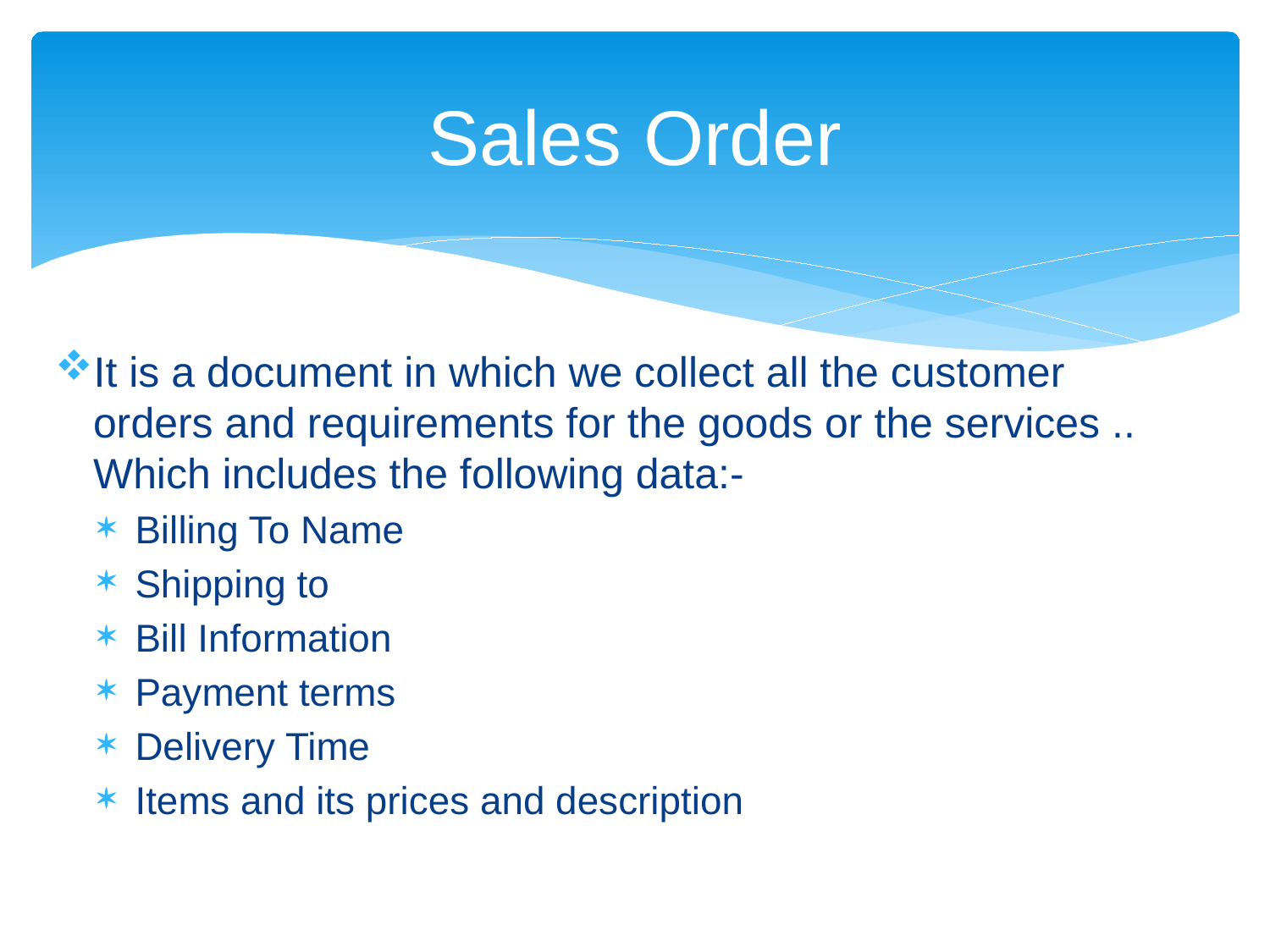

# Sales Order
It is a document in which we collect all the customer orders and requirements for the goods or the services .. Which includes the following data:-
Billing To Name
Shipping to
Bill Information
Payment terms
Delivery Time
Items and its prices and description